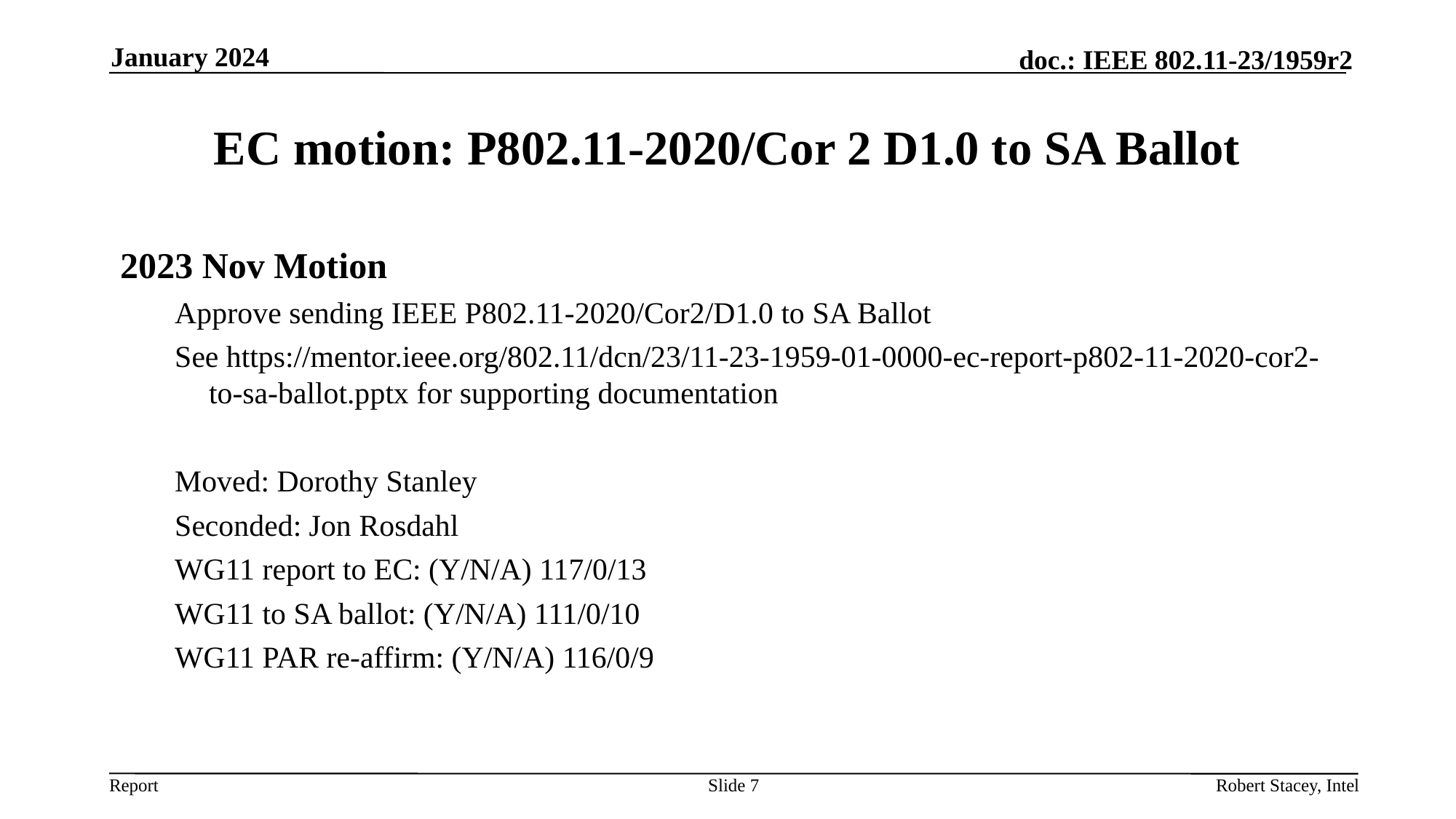

January 2024
# EC motion: P802.11-2020/Cor 2 D1.0 to SA Ballot
2023 Nov Motion
Approve sending IEEE P802.11-2020/Cor2/D1.0 to SA Ballot
See https://mentor.ieee.org/802.11/dcn/23/11-23-1959-01-0000-ec-report-p802-11-2020-cor2-to-sa-ballot.pptx for supporting documentation

Moved: Dorothy Stanley
Seconded: Jon Rosdahl
WG11 report to EC: (Y/N/A) 117/0/13
WG11 to SA ballot: (Y/N/A) 111/0/10
WG11 PAR re-affirm: (Y/N/A) 116/0/9

Slide 7
Robert Stacey, Intel